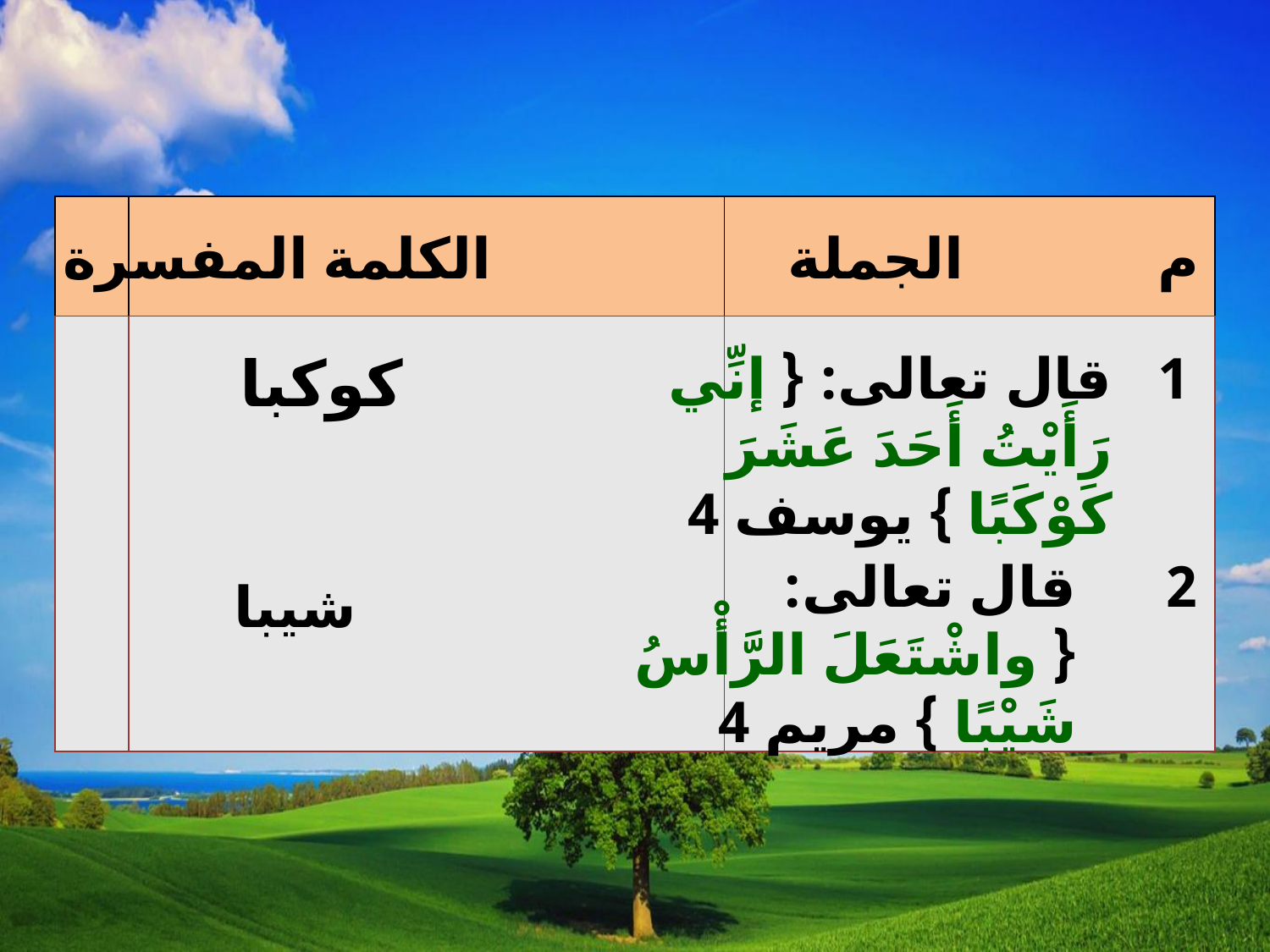

|  |  |  |
| --- | --- | --- |
|  |  |  |
الكلمة المفسرة
الجملة
م
قال تعالى: { إنِّي رَأَيْتُ أَحَدَ عَشَرَ كَوْكَبًا } يوسف 4
1
كوكبا
قال تعالى: { واشْتَعَلَ الرَّأْسُ شَيْبًا } مريم 4
2
شيبا